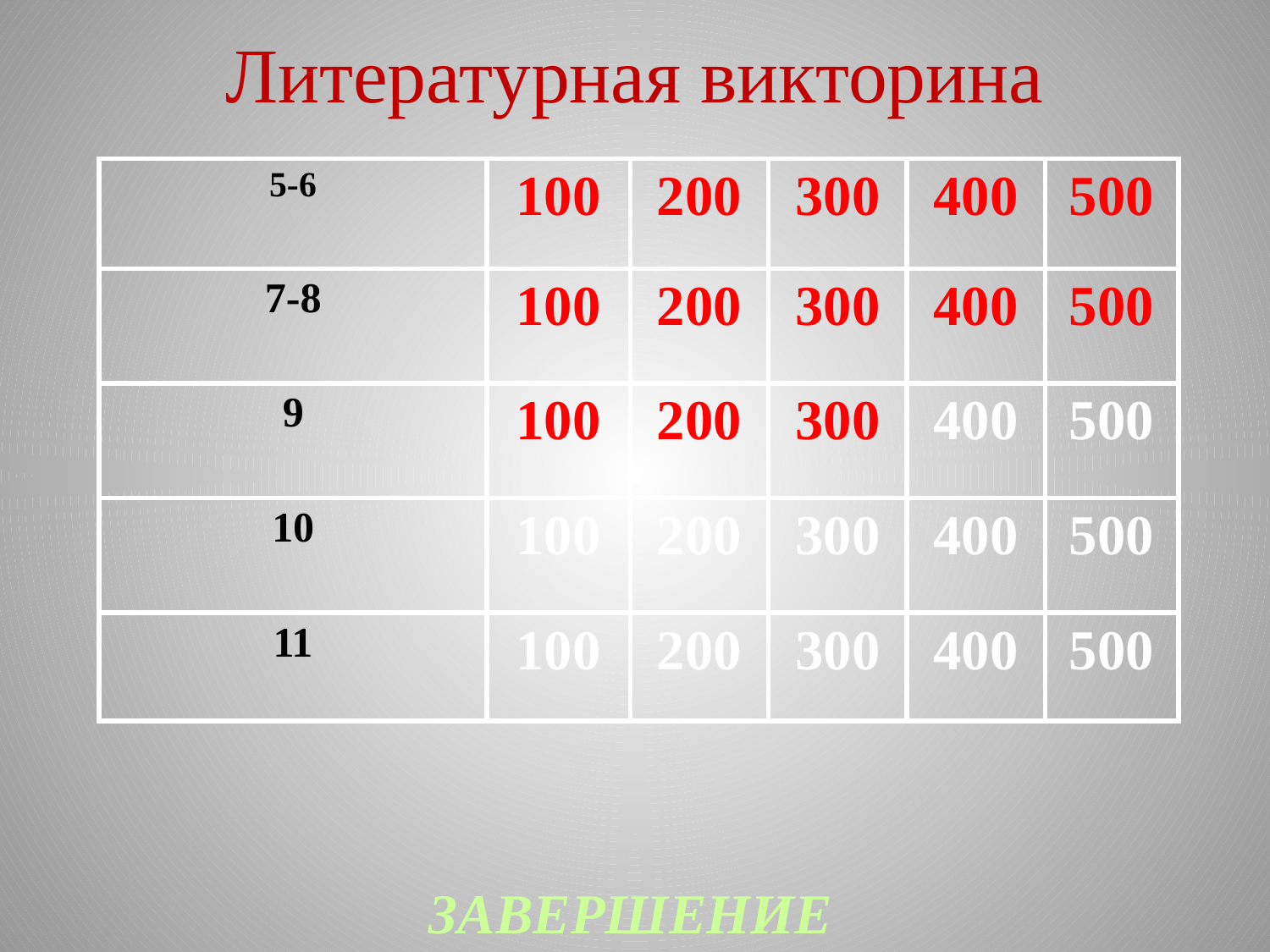

# Литературная викторина
| 5-6 | 100 | 200 | 300 | 400 | 500 |
| --- | --- | --- | --- | --- | --- |
| 7-8 | 100 | 200 | 300 | 400 | 500 |
| 9 | 100 | 200 | 300 | 400 | 500 |
| 10 | 100 | 200 | 300 | 400 | 500 |
| 11 | 100 | 200 | 300 | 400 | 500 |
ЗАВЕРШЕНИЕ